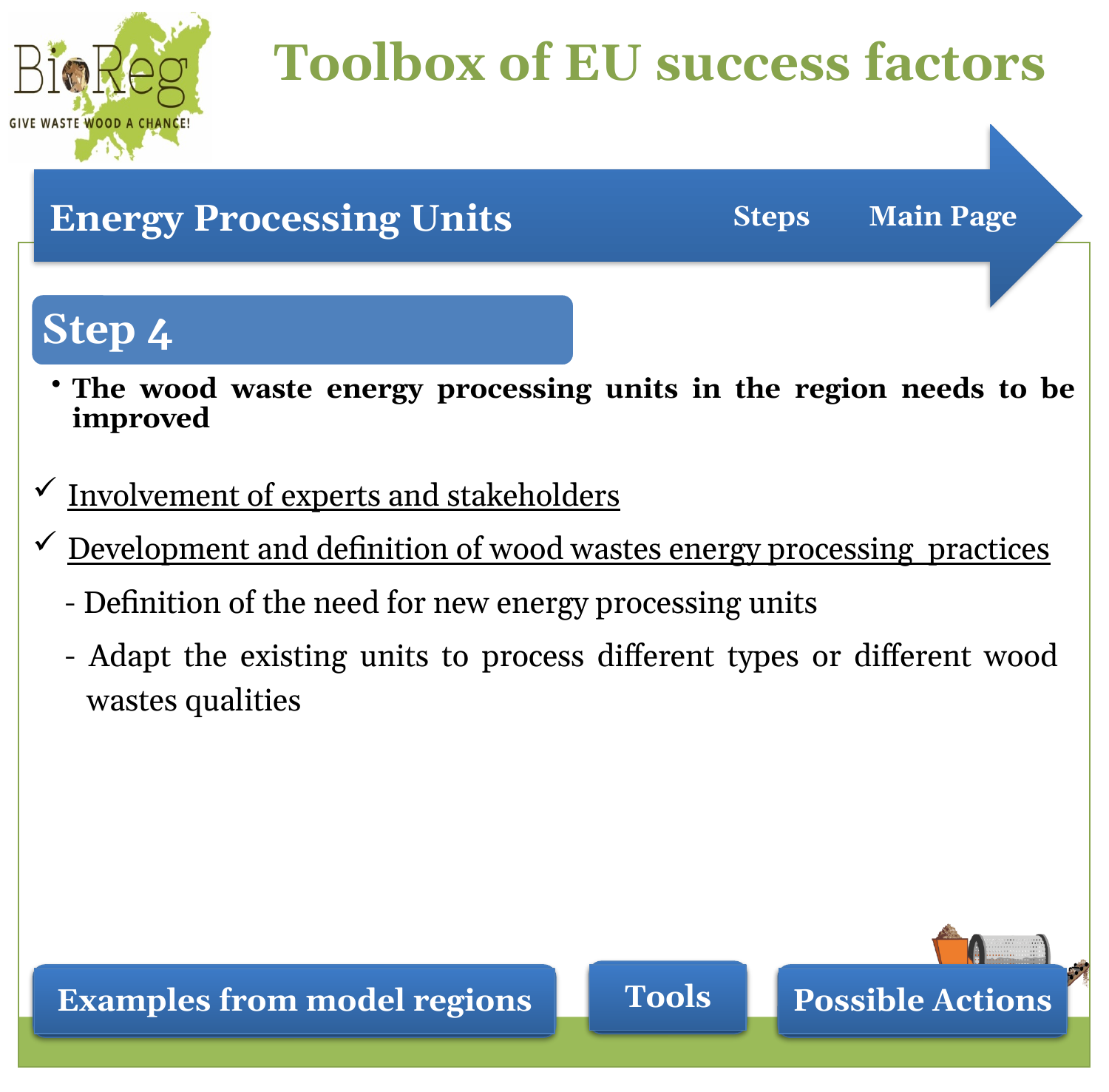

Energy Processing Units

Steps

Main Page

Step 4

The wood waste energy processing units in the region needs to be improved
Involvement of experts and stakeholders
Development and definition of wood wastes energy processing  practices
- Definition of the need for new energy processing units
- Adapt the existing units to process different types or different wood wastes qualities

Tools

Possible Actions

Examples from model regions